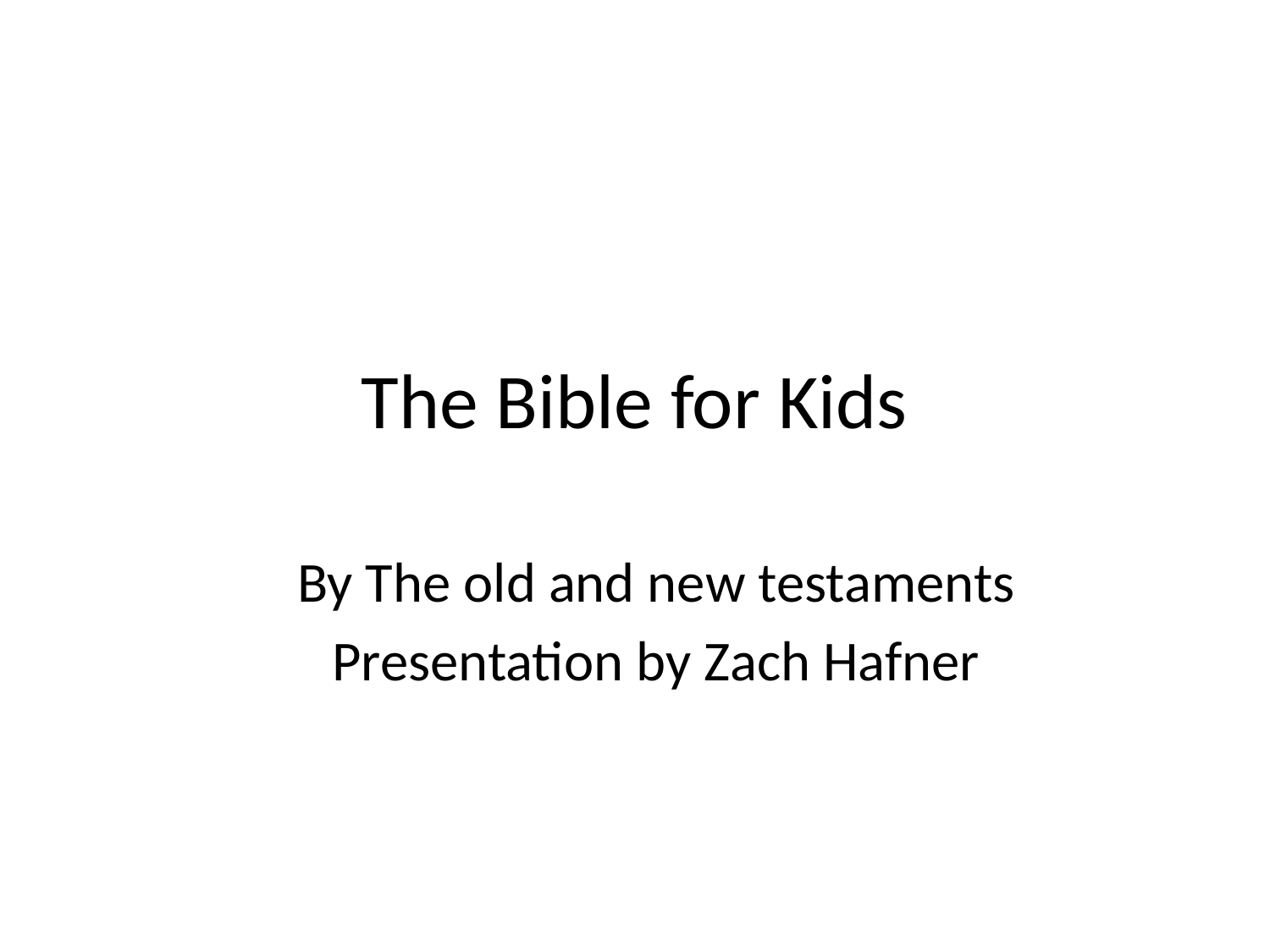

# The Bible for Kids
By The old and new testaments
Presentation by Zach Hafner